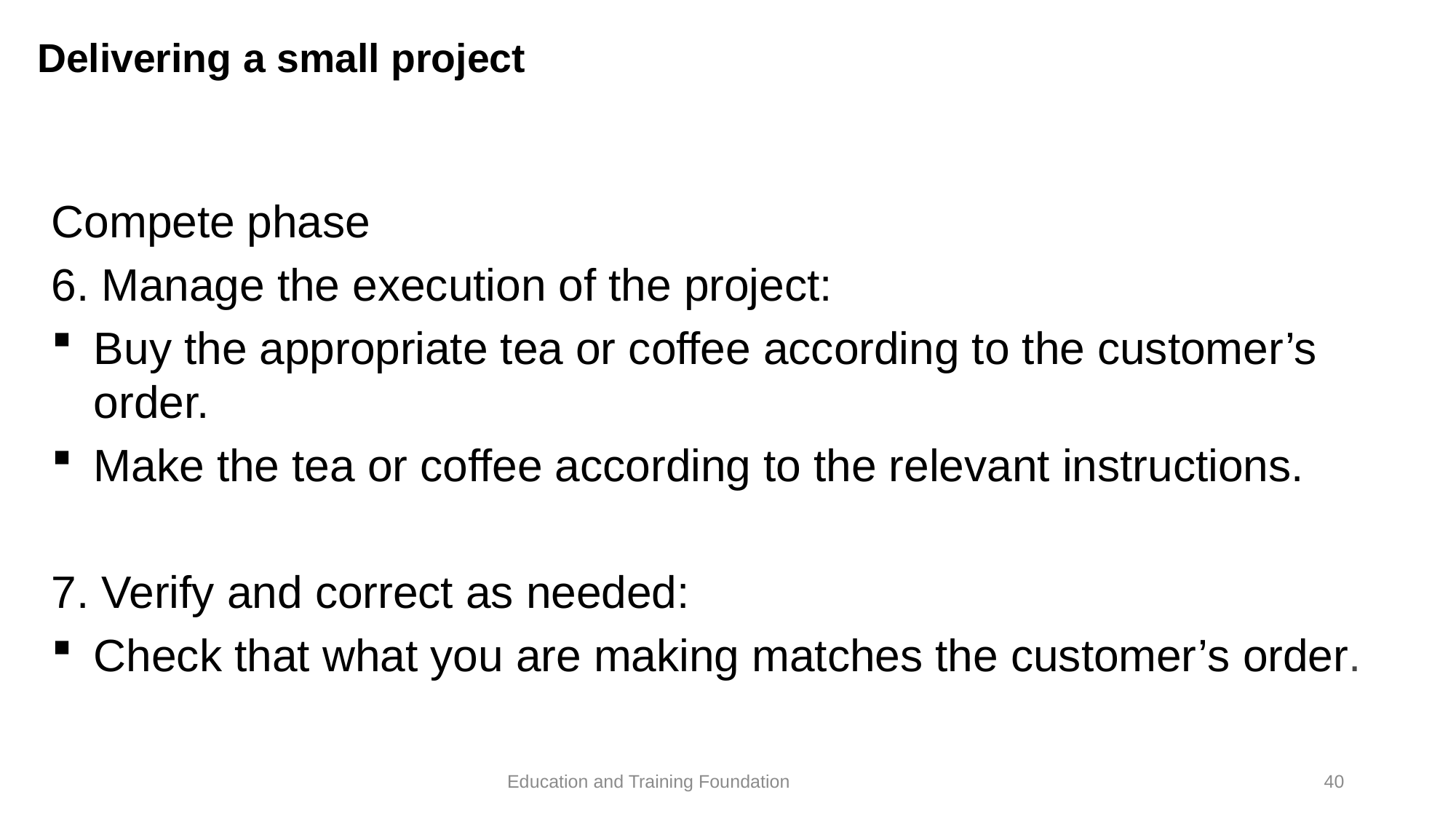

# Delivering a small project
Compete phase
6. Manage the execution of the project:
Buy the appropriate tea or coffee according to the customer’s order.
Make the tea or coffee according to the relevant instructions.

7. Verify and correct as needed:
Check that what you are making matches the customer’s order.

40
Education and Training Foundation